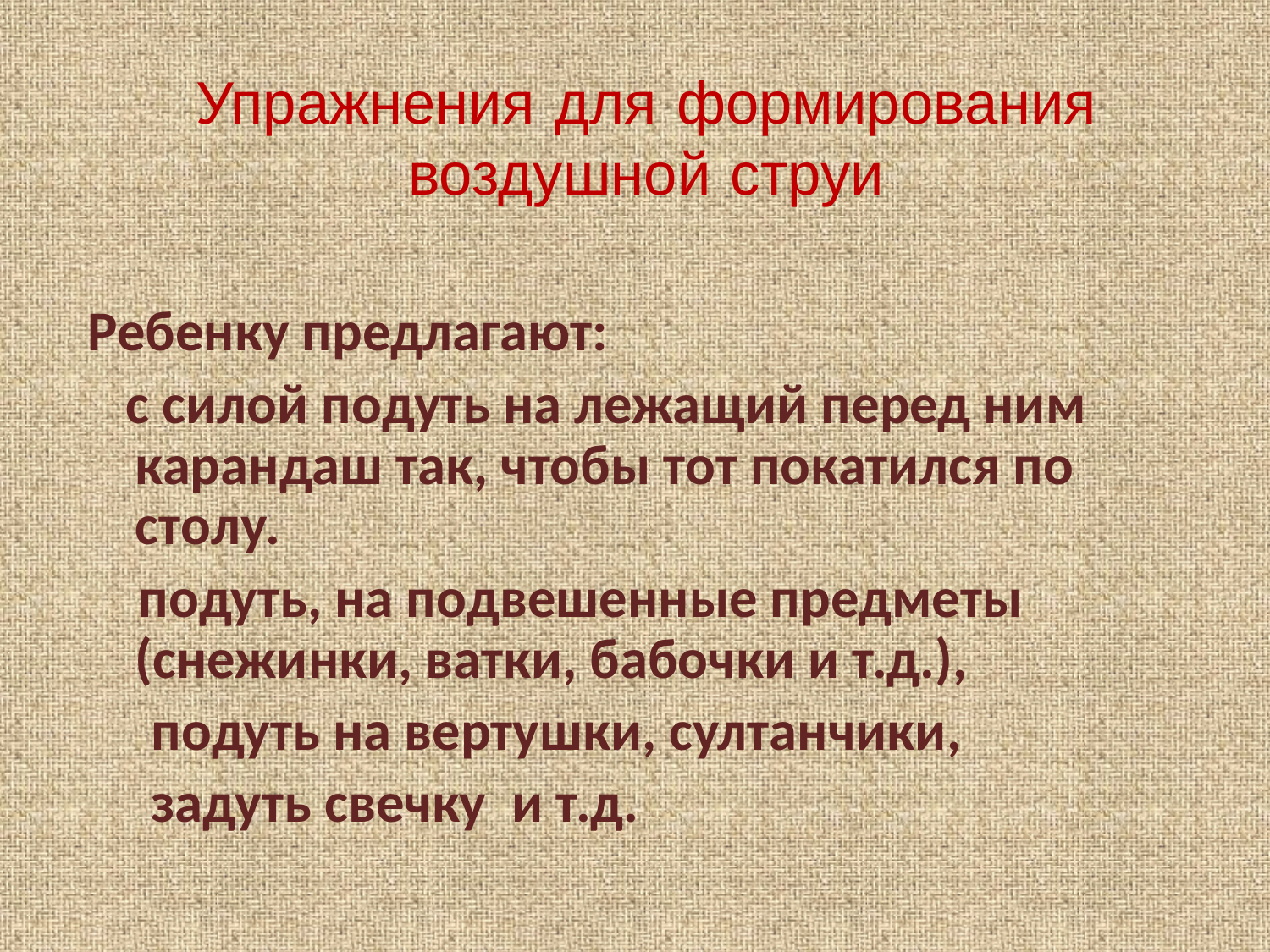

# Упражнения для формирования воздушной струи
Ребенку предлагают:
   с силой подуть на лежащий перед ним карандаш так, чтобы тот покатился по столу.
    подуть, на подвешенные предметы (снежинки, ватки, бабочки и т.д.),
     подуть на вертушки, султанчики,
     задуть свечку  и т.д.